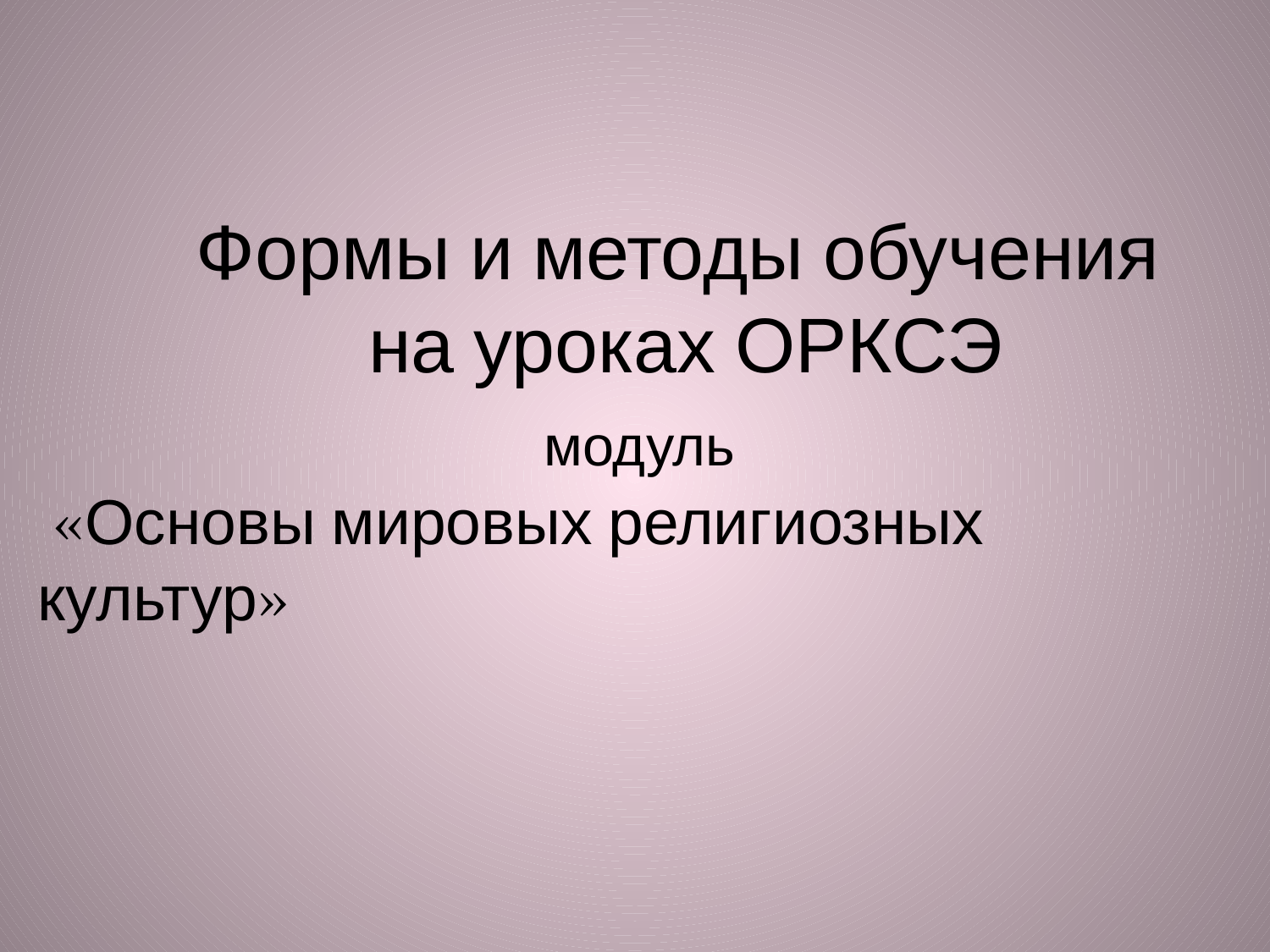

Формы и методы обучения
                 на уроках ОРКСЭ
                          модуль
 «Основы мировых религиозных культур»